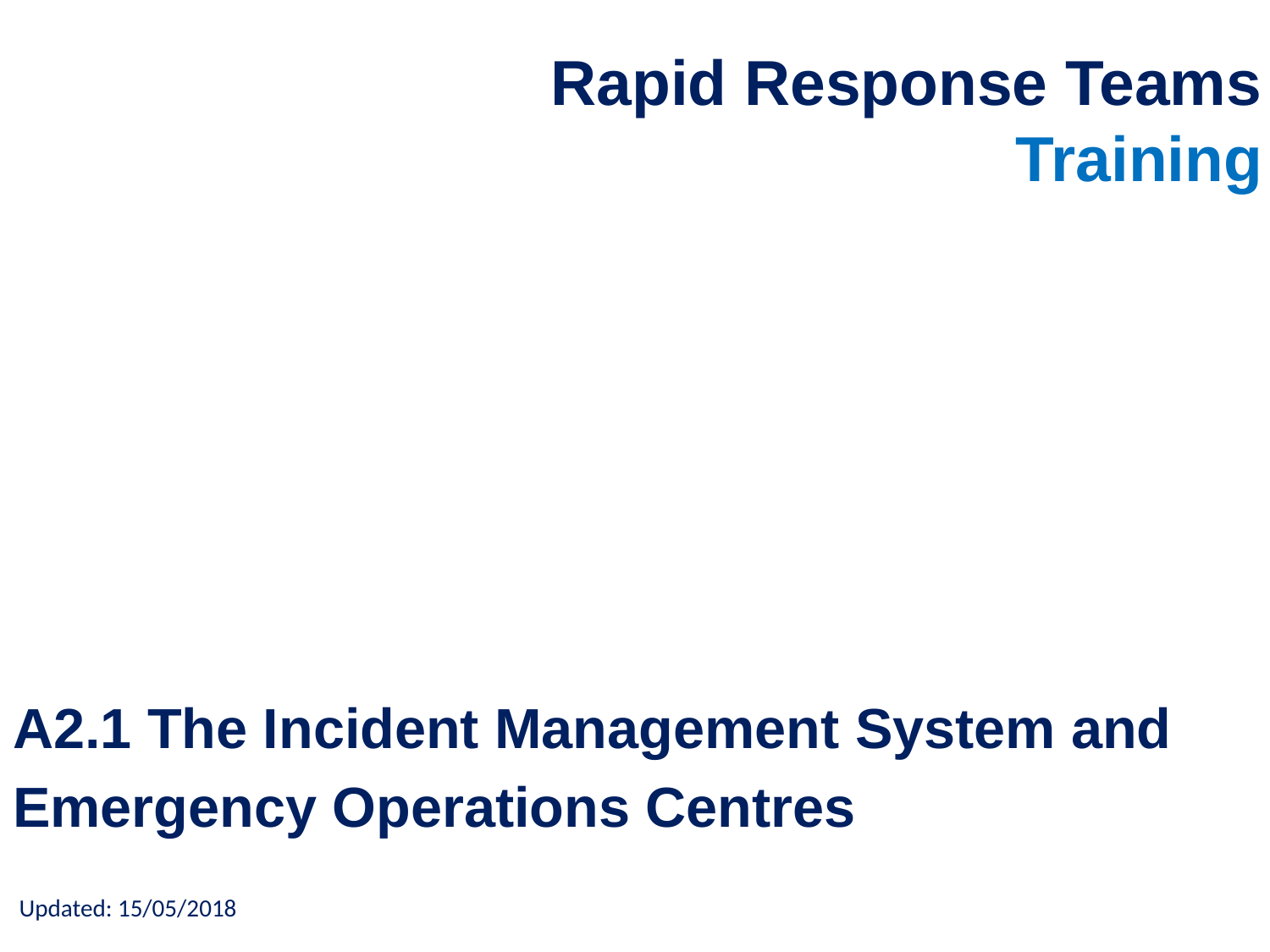

Rapid Response Teams Training
Emergency Risk Communications
& Working with the Media
A2.1 The Incident Management System and
Emergency Operations Centres
Updated: 15/05/2018